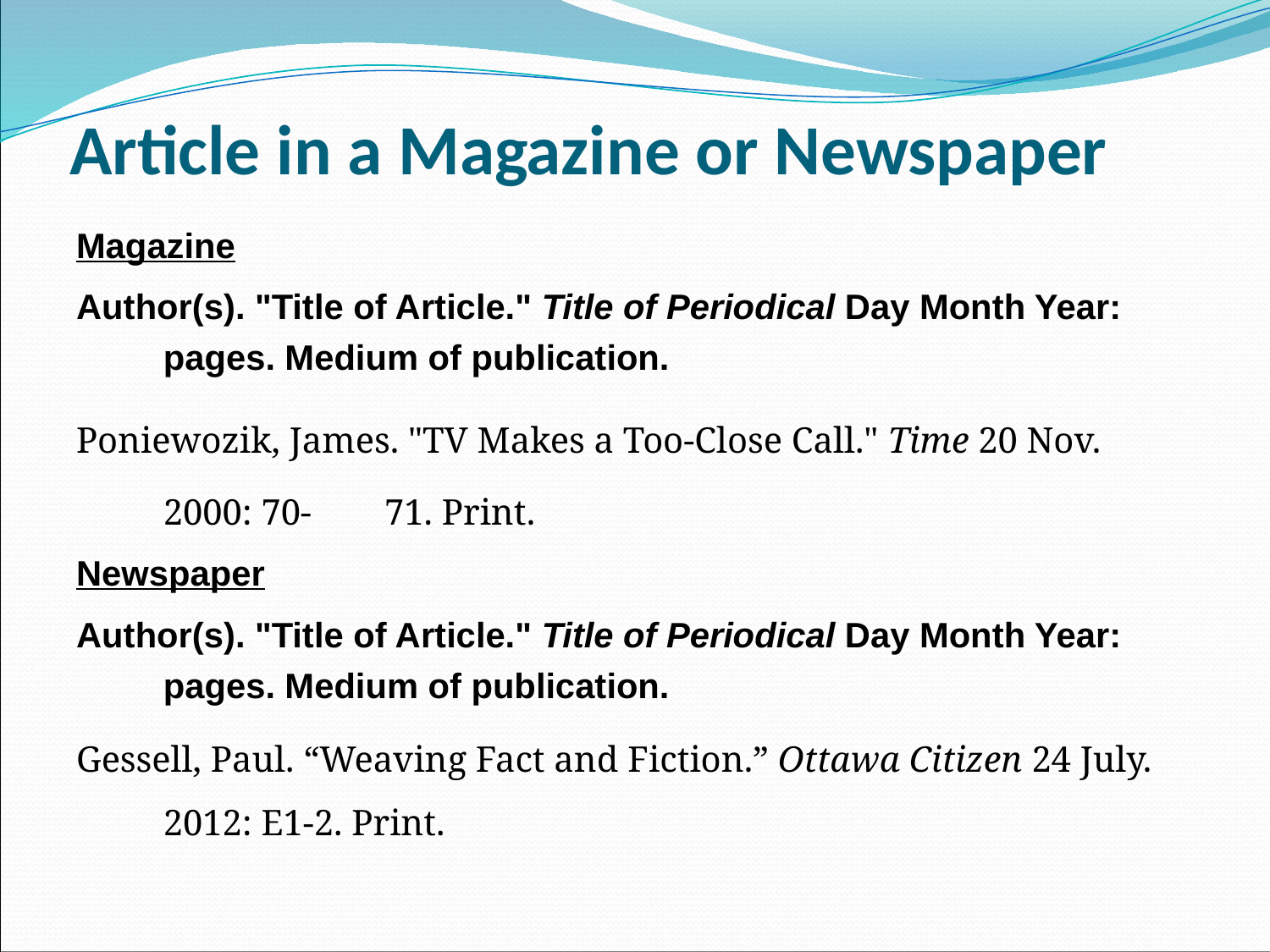

# Article in a Magazine or Newspaper
Magazine
Author(s). "Title of Article." Title of Periodical Day Month Year: pages. Medium of publication.
Poniewozik, James. "TV Makes a Too-Close Call." Time 20 Nov. 2000: 70-        71. Print.
Newspaper
Author(s). "Title of Article." Title of Periodical Day Month Year: pages. Medium of publication.
Gessell, Paul. “Weaving Fact and Fiction.” Ottawa Citizen 24 July. 2012: E1‑2. Print.